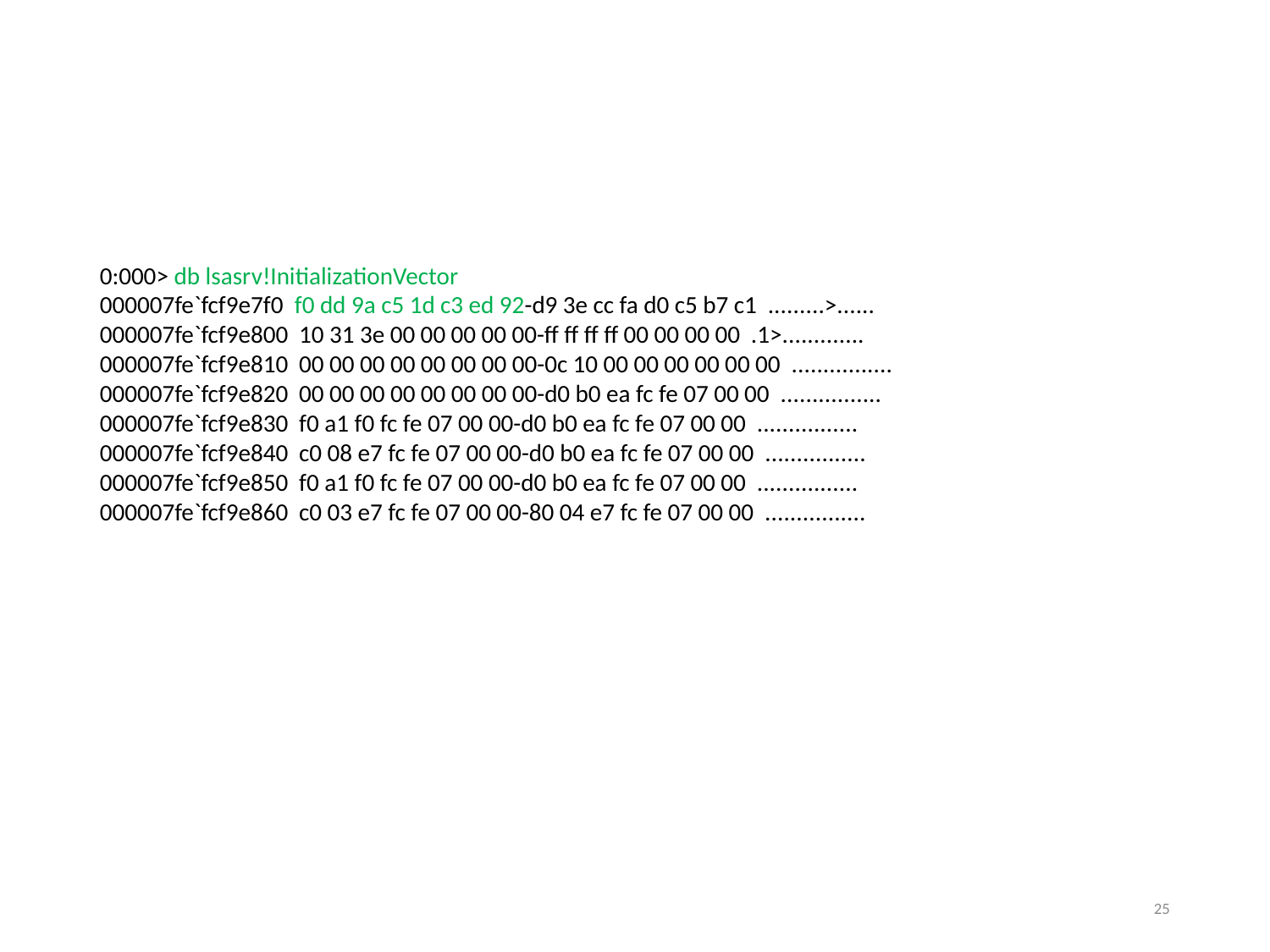

#

0:000> db lsasrv!InitializationVector
000007fe`fcf9e7f0  f0 dd 9a c5 1d c3 ed 92-d9 3e cc fa d0 c5 b7 c1  .........>......
000007fe`fcf9e800  10 31 3e 00 00 00 00 00-ff ff ff ff 00 00 00 00  .1>.............
000007fe`fcf9e810  00 00 00 00 00 00 00 00-0c 10 00 00 00 00 00 00  ................
000007fe`fcf9e820  00 00 00 00 00 00 00 00-d0 b0 ea fc fe 07 00 00  ................
000007fe`fcf9e830  f0 a1 f0 fc fe 07 00 00-d0 b0 ea fc fe 07 00 00  ................
000007fe`fcf9e840  c0 08 e7 fc fe 07 00 00-d0 b0 ea fc fe 07 00 00  ................
000007fe`fcf9e850  f0 a1 f0 fc fe 07 00 00-d0 b0 ea fc fe 07 00 00  ................
000007fe`fcf9e860  c0 03 e7 fc fe 07 00 00-80 04 e7 fc fe 07 00 00  ................
25